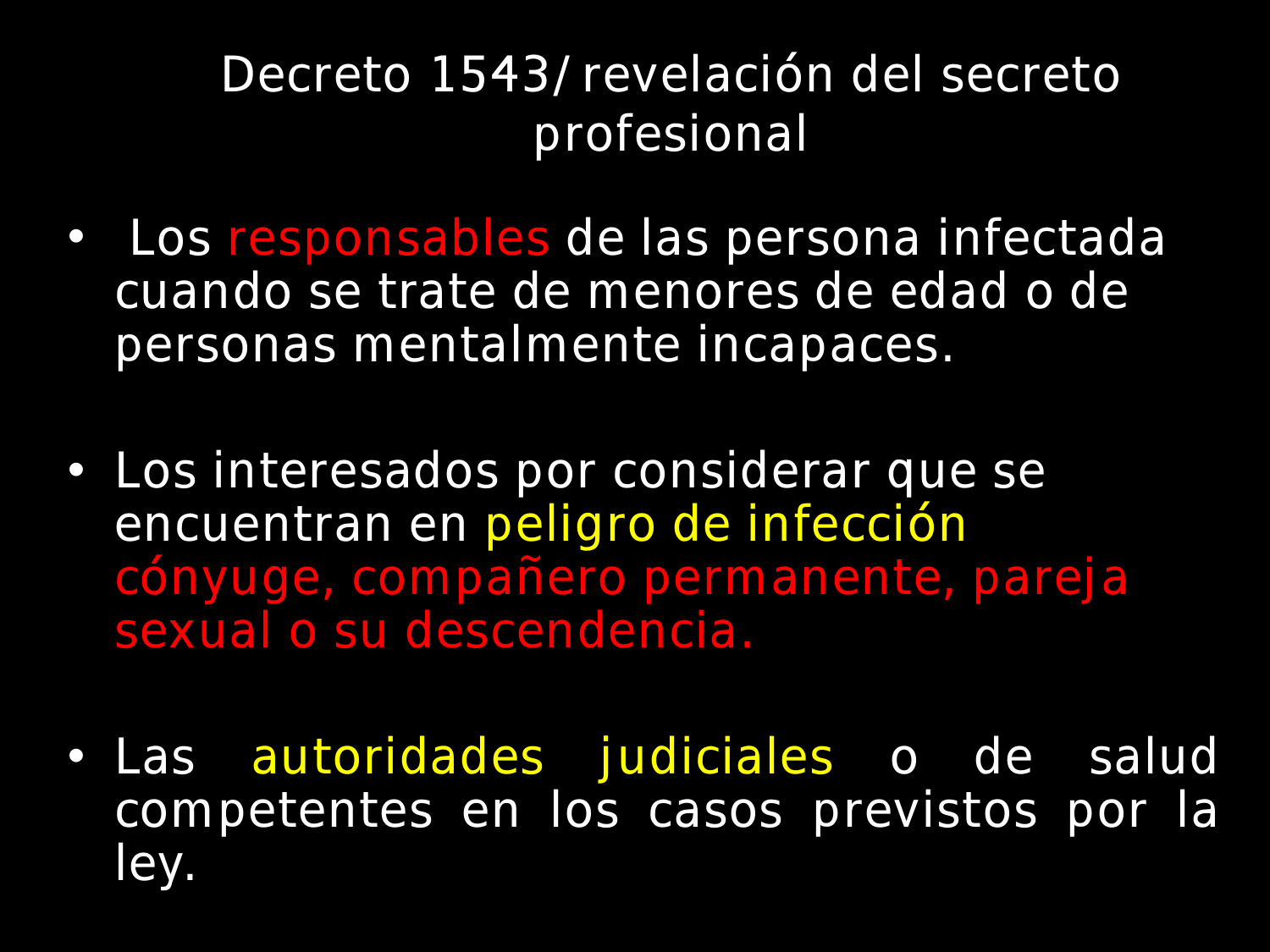

Decreto 1543/revelación del secreto profesional

 Los responsables de las persona infectada cuando se trate de menores de edad o de personas mentalmente incapaces.

Los interesados por considerar que se encuentran en peligro de infección, al cónyuge, compañero permanente, pareja sexual o su descendencia.

Las autoridades judiciales o de salud competentes en los casos previstos por la ley.